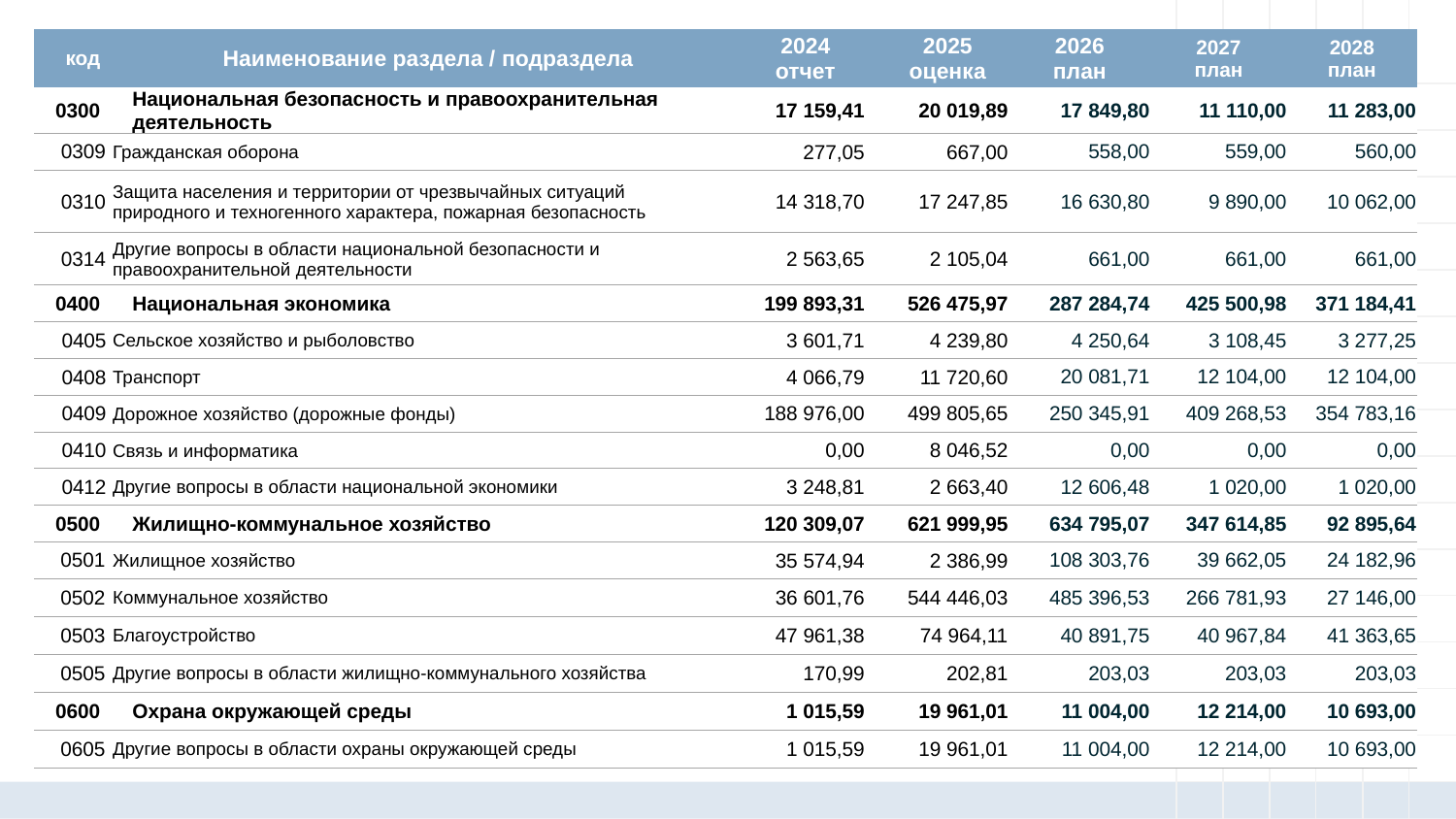

| код | Наименование раздела / подраздела | 2024 отчет | 2025 оценка | 2026 план | 2027 план | 2028 план |
| --- | --- | --- | --- | --- | --- | --- |
| 0300 | Национальная безопасность и правоохранительная деятельность | 17 159,41 | 20 019,89 | 17 849,80 | 11 110,00 | 11 283,00 |
| 0309 | Гражданская оборона | 277,05 | 667,00 | 558,00 | 559,00 | 560,00 |
| 0310 | Защита населения и территории от чрезвычайных ситуаций природного и техногенного характера, пожарная безопасность | 14 318,70 | 17 247,85 | 16 630,80 | 9 890,00 | 10 062,00 |
| 0314 | Другие вопросы в области национальной безопасности и правоохранительной деятельности | 2 563,65 | 2 105,04 | 661,00 | 661,00 | 661,00 |
| 0400 | Национальная экономика | 199 893,31 | 526 475,97 | 287 284,74 | 425 500,98 | 371 184,41 |
| 0405 | Сельское хозяйство и рыболовство | 3 601,71 | 4 239,80 | 4 250,64 | 3 108,45 | 3 277,25 |
| 0408 | Транспорт | 4 066,79 | 11 720,60 | 20 081,71 | 12 104,00 | 12 104,00 |
| 0409 | Дорожное хозяйство (дорожные фонды) | 188 976,00 | 499 805,65 | 250 345,91 | 409 268,53 | 354 783,16 |
| 0410 | Связь и информатика | 0,00 | 8 046,52 | 0,00 | 0,00 | 0,00 |
| 0412 | Другие вопросы в области национальной экономики | 3 248,81 | 2 663,40 | 12 606,48 | 1 020,00 | 1 020,00 |
| 0500 | Жилищно-коммунальное хозяйство | 120 309,07 | 621 999,95 | 634 795,07 | 347 614,85 | 92 895,64 |
| 0501 | Жилищное хозяйство | 35 574,94 | 2 386,99 | 108 303,76 | 39 662,05 | 24 182,96 |
| 0502 | Коммунальное хозяйство | 36 601,76 | 544 446,03 | 485 396,53 | 266 781,93 | 27 146,00 |
| 0503 | Благоустройство | 47 961,38 | 74 964,11 | 40 891,75 | 40 967,84 | 41 363,65 |
| 0505 | Другие вопросы в области жилищно-коммунального хозяйства | 170,99 | 202,81 | 203,03 | 203,03 | 203,03 |
| 0600 | Охрана окружающей среды | 1 015,59 | 19 961,01 | 11 004,00 | 12 214,00 | 10 693,00 |
| 0605 | Другие вопросы в области охраны окружающей среды | 1 015,59 | 19 961,01 | 11 004,00 | 12 214,00 | 10 693,00 |